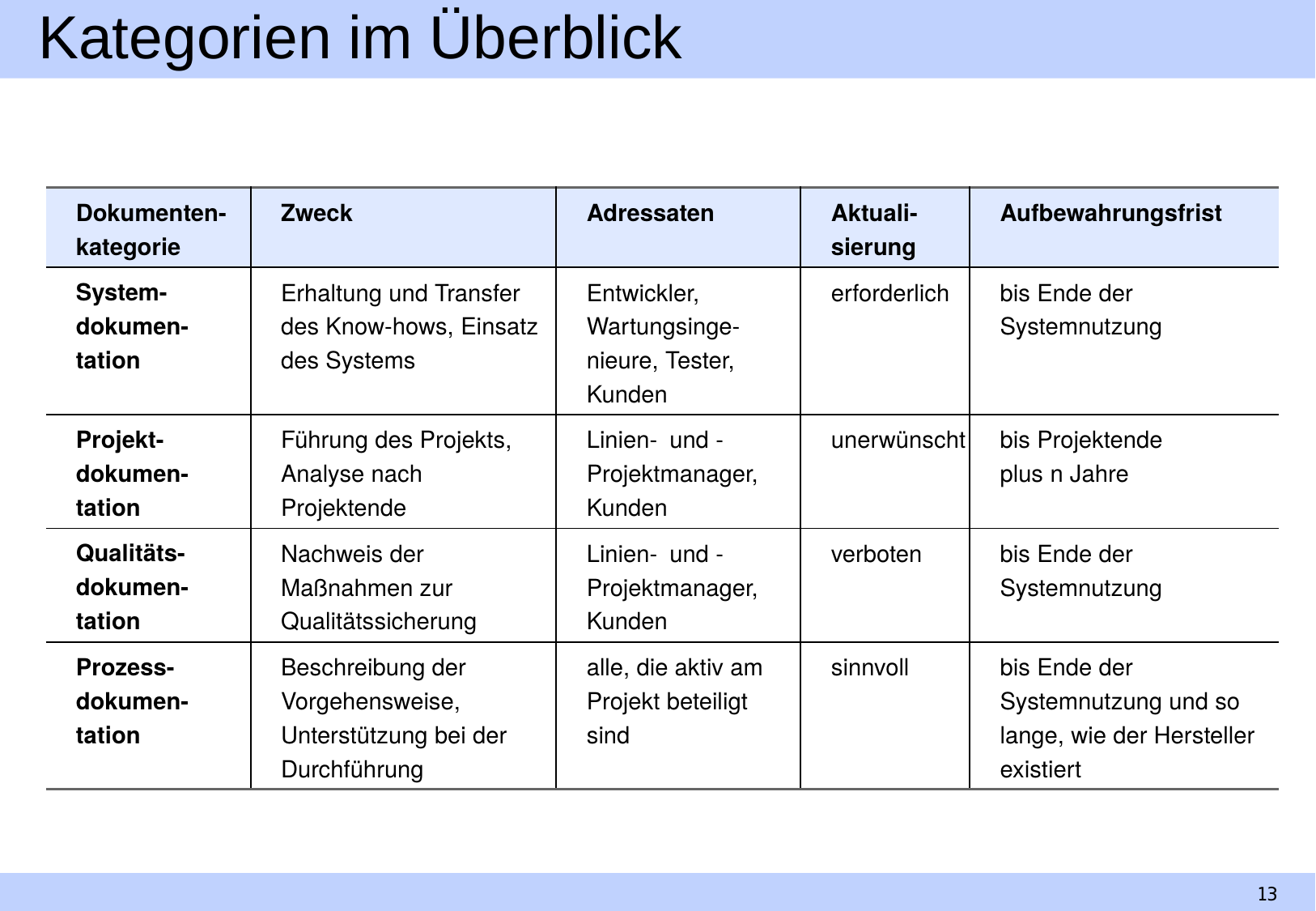

# Kategorien im Überblick
| Dokumenten-kategorie | Zweck | Adressaten | Aktuali-sierung | Aufbewahrungsfrist |
| --- | --- | --- | --- | --- |
| System-dokumen-tation | Erhaltung und Transfer des Know-hows, Einsatz des Systems | Entwickler, Wartungsinge-nieure, Tester, Kunden | erforderlich | bis Ende der Systemnutzung |
| Projekt-dokumen-tation | Führung des Projekts, Analyse nach Projektende | Linien- und -Projektmanager, Kunden | unerwünscht | bis Projektende plus n Jahre |
| Qualitäts-dokumen-tation | Nachweis der Maßnahmen zur Qualitätssicherung | Linien- und -Projektmanager, Kunden | verboten | bis Ende der Systemnutzung |
| Prozess-dokumen-tation | Beschreibung der Vorgehensweise, Unterstützung bei der Durchführung | alle, die aktiv am Projekt beteiligt sind | sinnvoll | bis Ende der Systemnutzung und so lange, wie der Hersteller existiert |
13